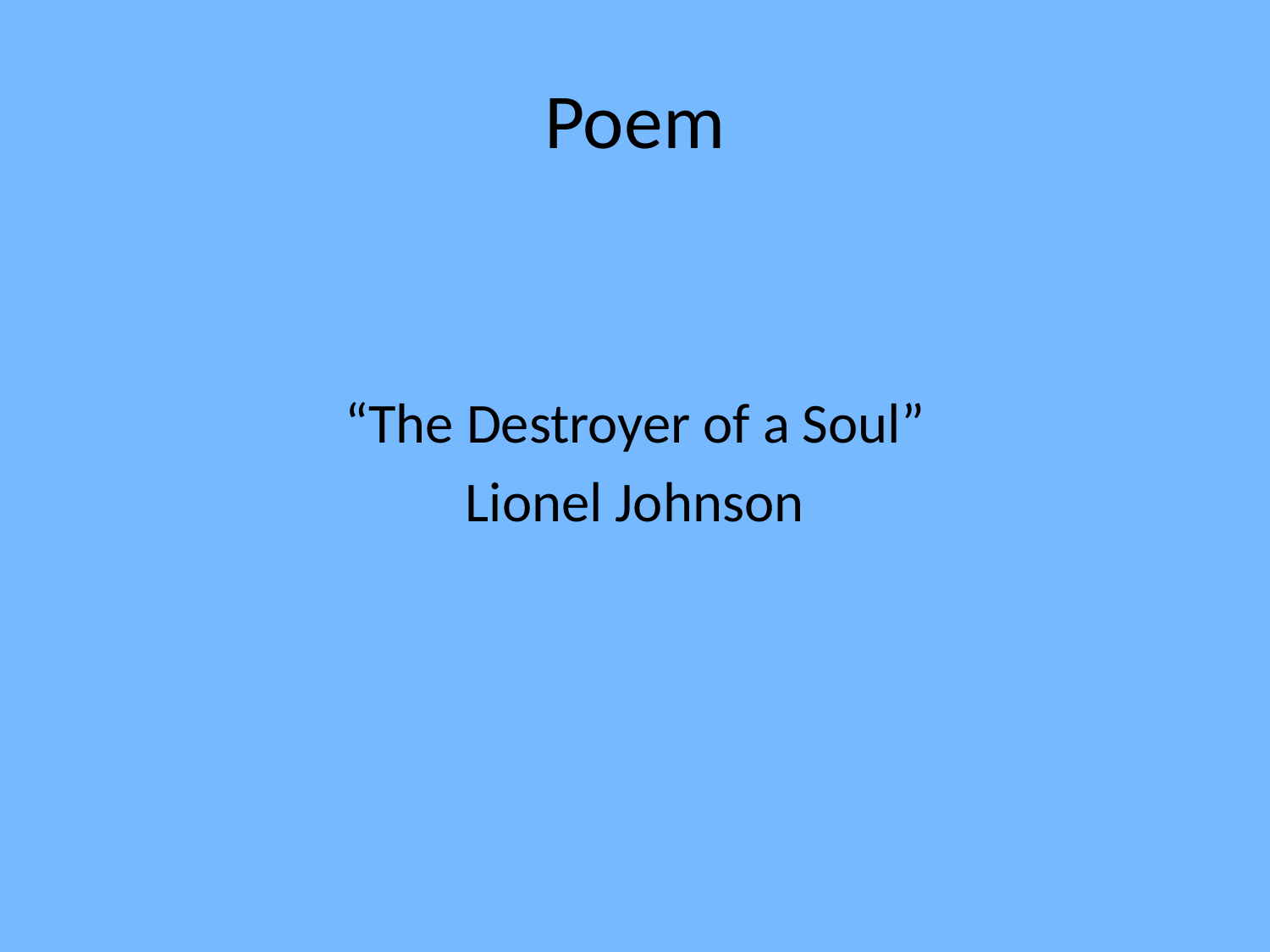

# Poem

“The Destroyer of a Soul”
Lionel Johnson